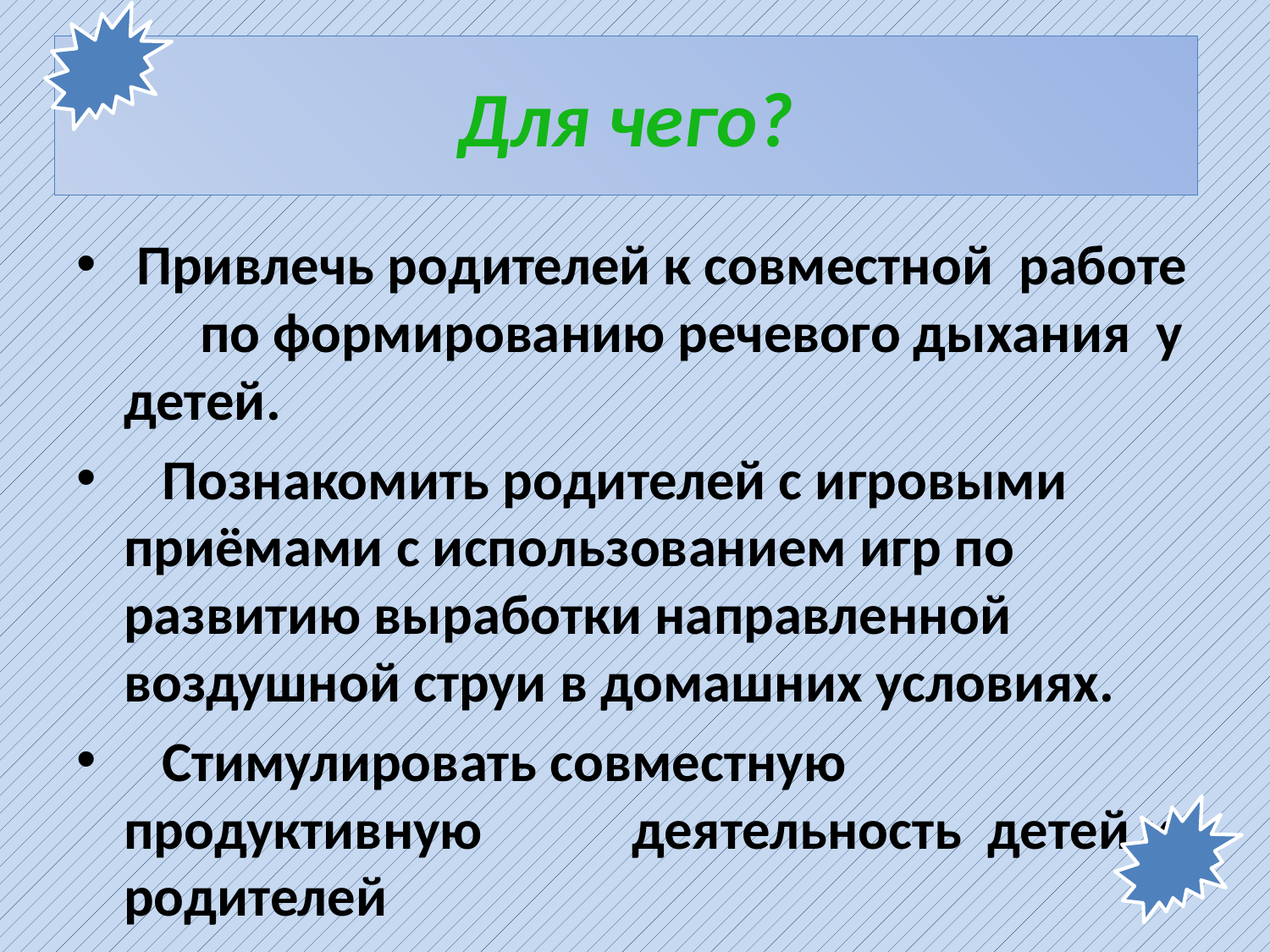

# Для чего?
 Привлечь родителей к совместной  работе       по формированию речевого дыхания  у детей.
   Познакомить родителей с игровыми приёмами с использованием игр по  развитию выработки направленной воздушной струи в домашних условиях.
   Стимулировать совместную продуктивную         	деятельность  детей и родителей